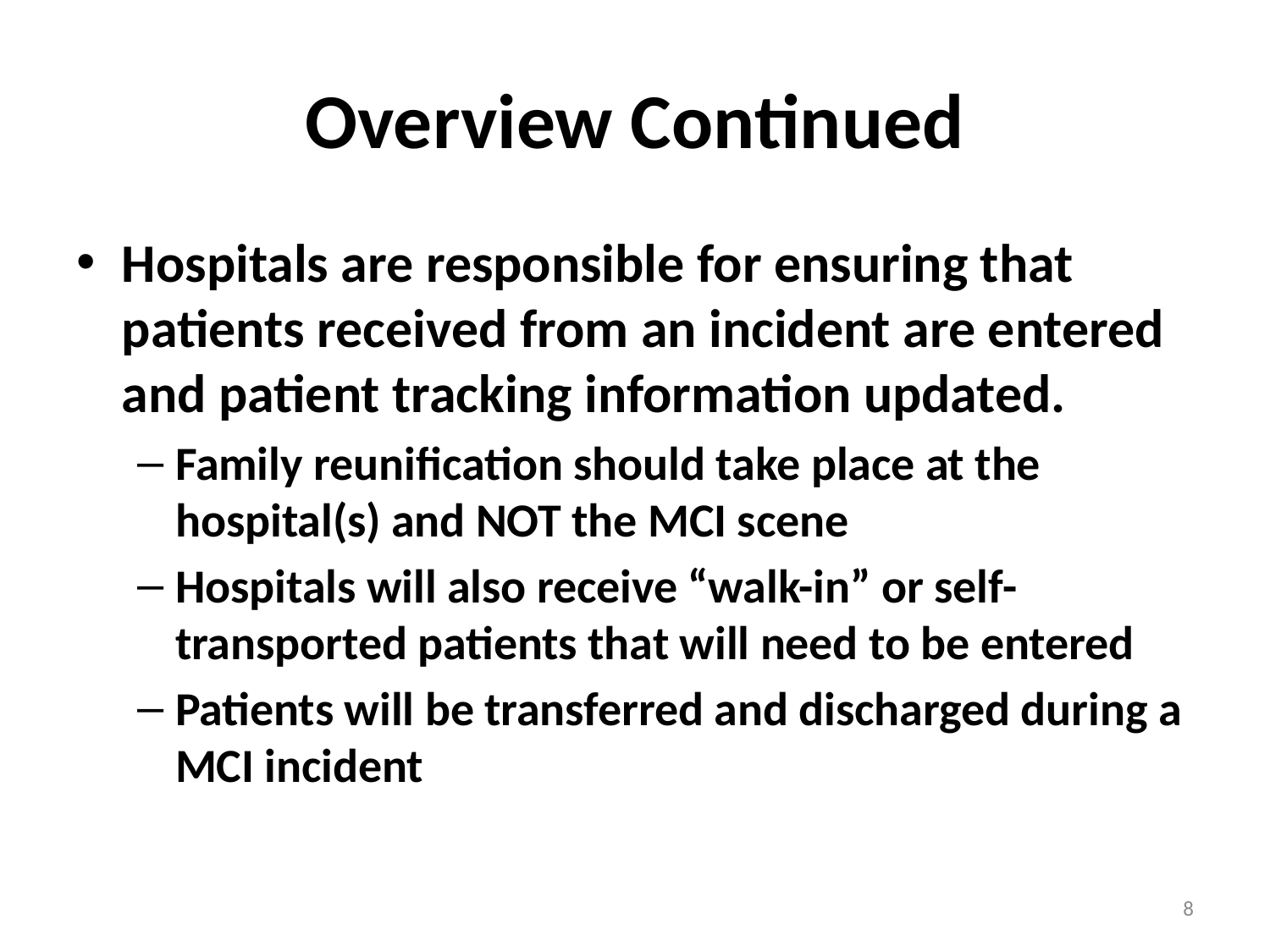

# Overview Continued
Hospitals are responsible for ensuring that patients received from an incident are entered and patient tracking information updated.
Family reunification should take place at the hospital(s) and NOT the MCI scene
Hospitals will also receive “walk-in” or self-transported patients that will need to be entered
Patients will be transferred and discharged during a MCI incident

8